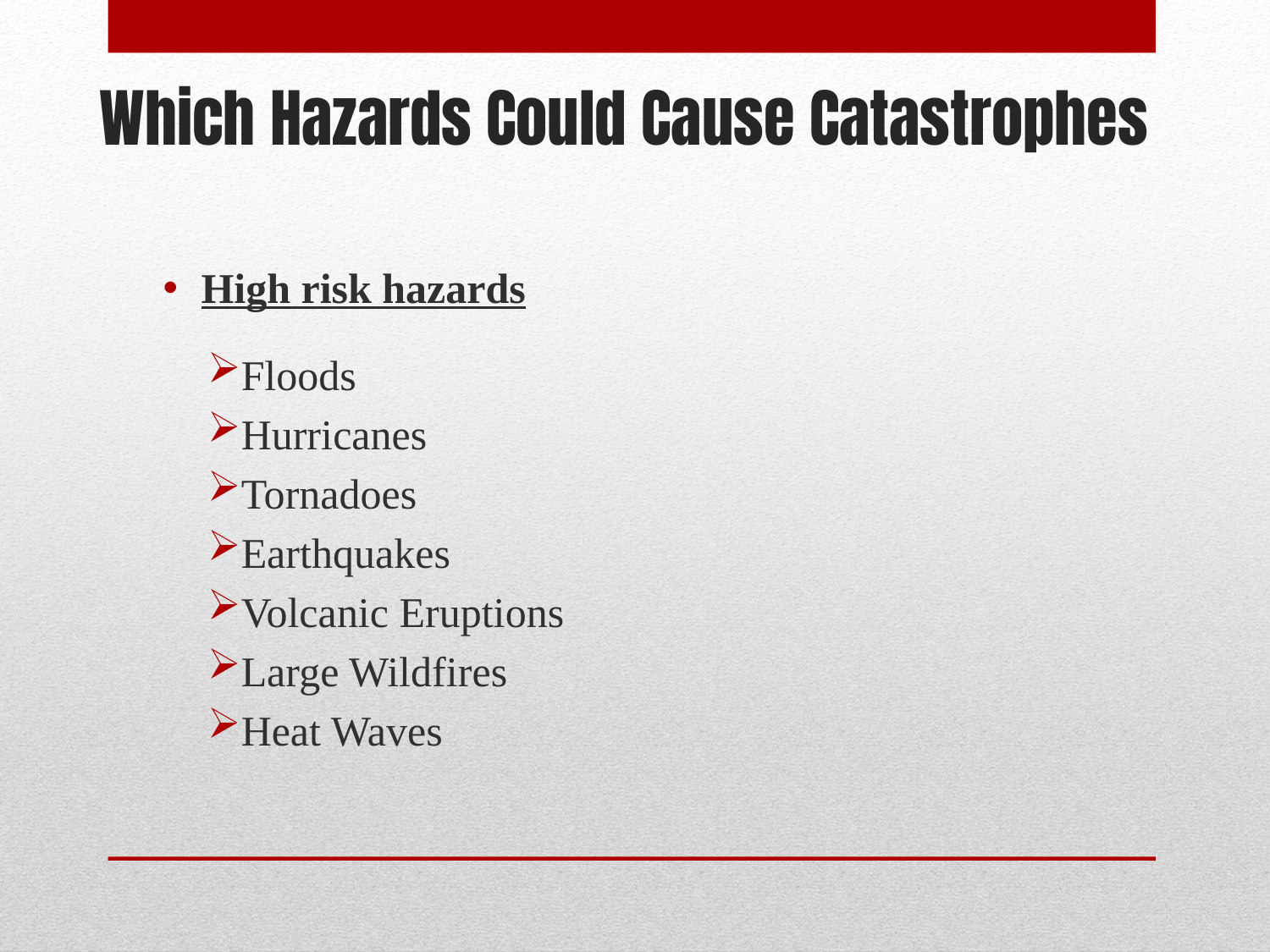

Which Hazards Could Cause Catastrophes
High risk hazards

Floods
Hurricanes
Tornadoes
Earthquakes
Volcanic Eruptions
Large Wildfires
Heat Waves